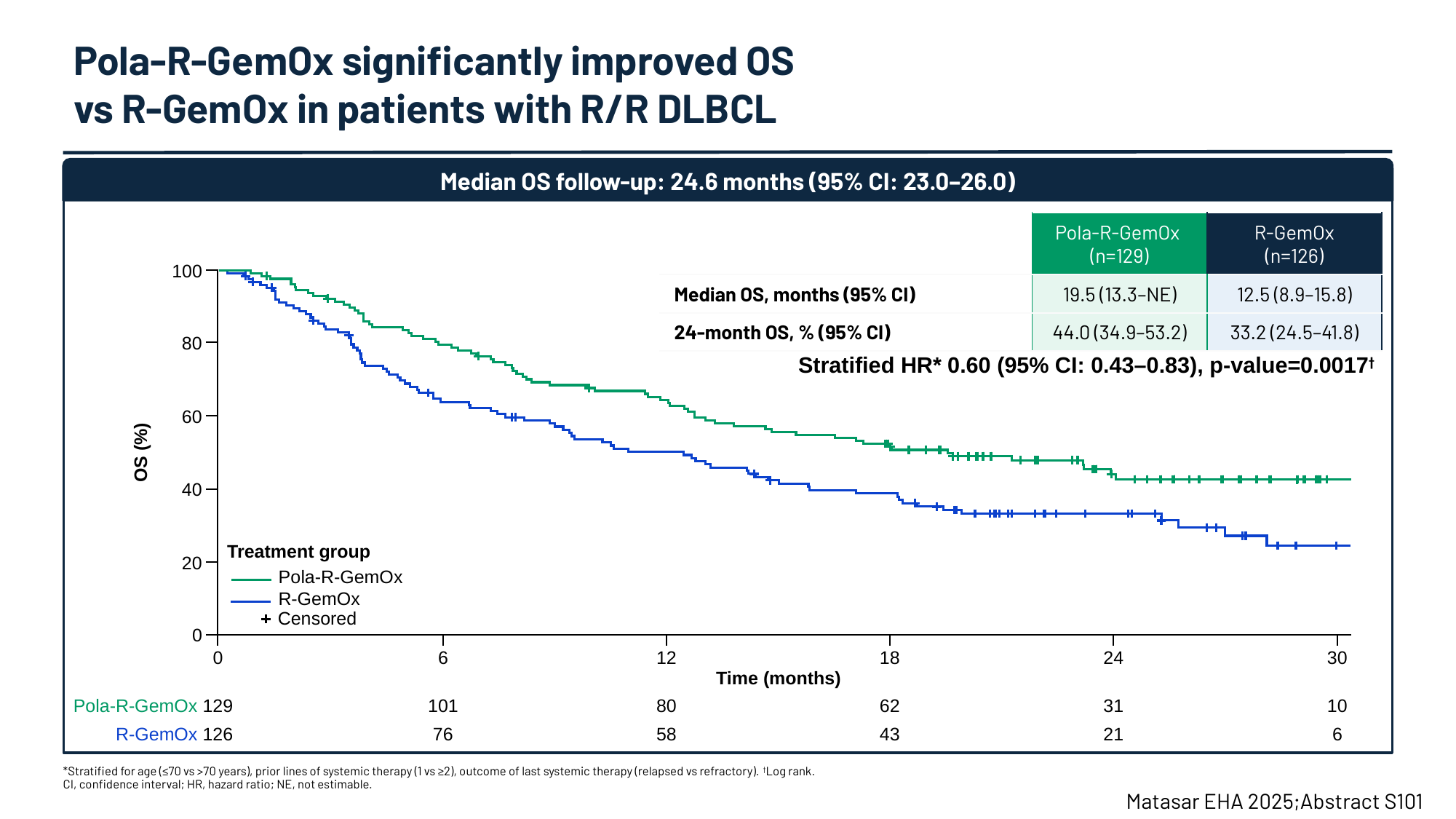

# Pola-R-GemOx significantly improved OS vs R-GemOx in patients with R/R DLBCL
Median OS follow-up: 24.6 months (95% CI: 23.0–26.0)

|  | Pola-R-GemOx (n=129) | R-GemOx (n=126) |
| --- | --- | --- |
| Median OS, months (95% CI) | 19.5 (13.3–NE) | 12.5 (8.9–15.8) |
| 24-month OS, % (95% CI) | 44.0 (34.9–53.2) | 33.2 (24.5–41.8) |
100
80
60
40
20
0

Stratified HR* 0.60 (95% CI: 0.43–0.83), p-value=0.0017†
OS (%)

0
6
12
18
24
30
Time (months)
Pola-R-GemOx
R-GemOx
10
129
101
80
62
31
126
76
58
43
21
6
Treatment group
Pola-R-GemOx

R-GemOx
Censored

*Stratified for age (≤70 vs >70 years), prior lines of systemic therapy (1 vs ≥2), outcome of last systemic therapy (relapsed vs refractory). †Log rank.
CI, confidence interval; HR, hazard ratio; NE, not estimable.
Matasar EHA 2025;Abstract S101